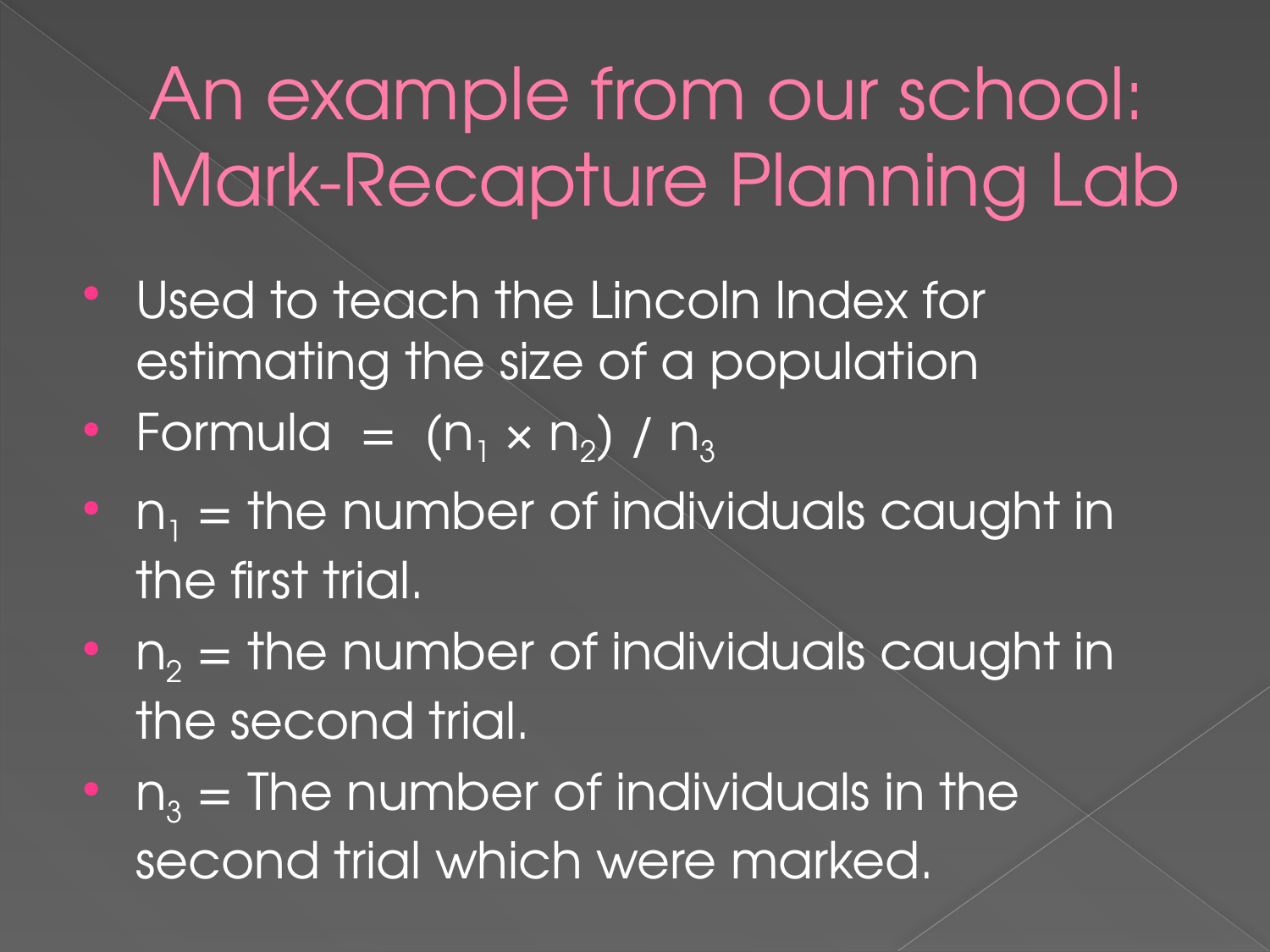

# An example from our school: Mark-Recapture Planning Lab
Used to teach the Lincoln Index for estimating the size of a population
Formula  =  (n1 × n2) / n3
n1 = the number of individuals caught in the first trial.
n2 = the number of individuals caught in the second trial.
n3 = The number of individuals in the second trial which were marked.